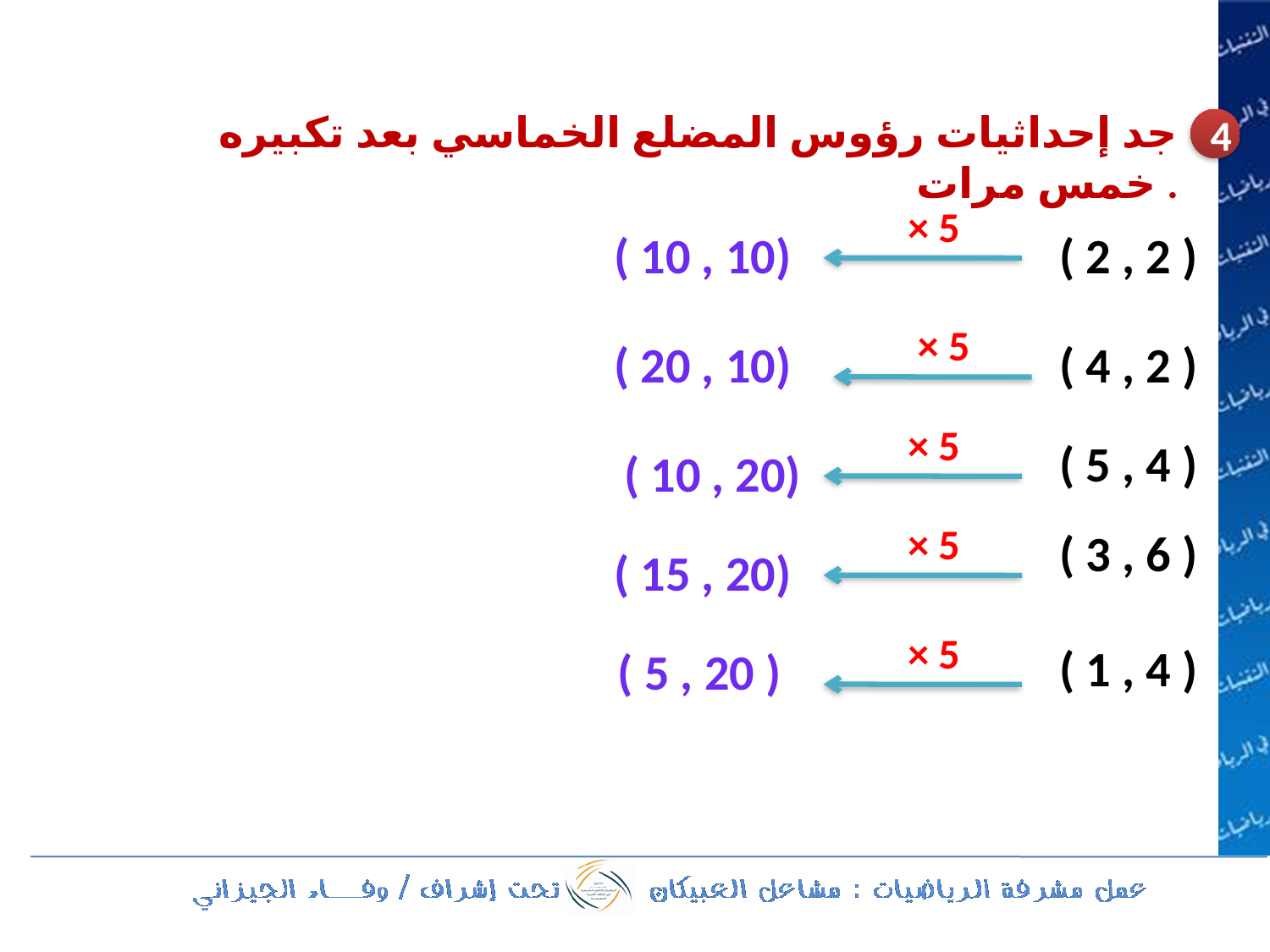

جد إحداثيات رؤوس المضلع الخماسي بعد تكبيره خمس مرات .
4
× 5
( 10 , 10)
( 2 , 2 )
× 5
( 20 , 10)
( 4 , 2 )
× 5
( 5 , 4 )
( 10 , 20)
× 5
( 3 , 6 )
( 15 , 20)
× 5
( 1 , 4 )
( 5 , 20 )